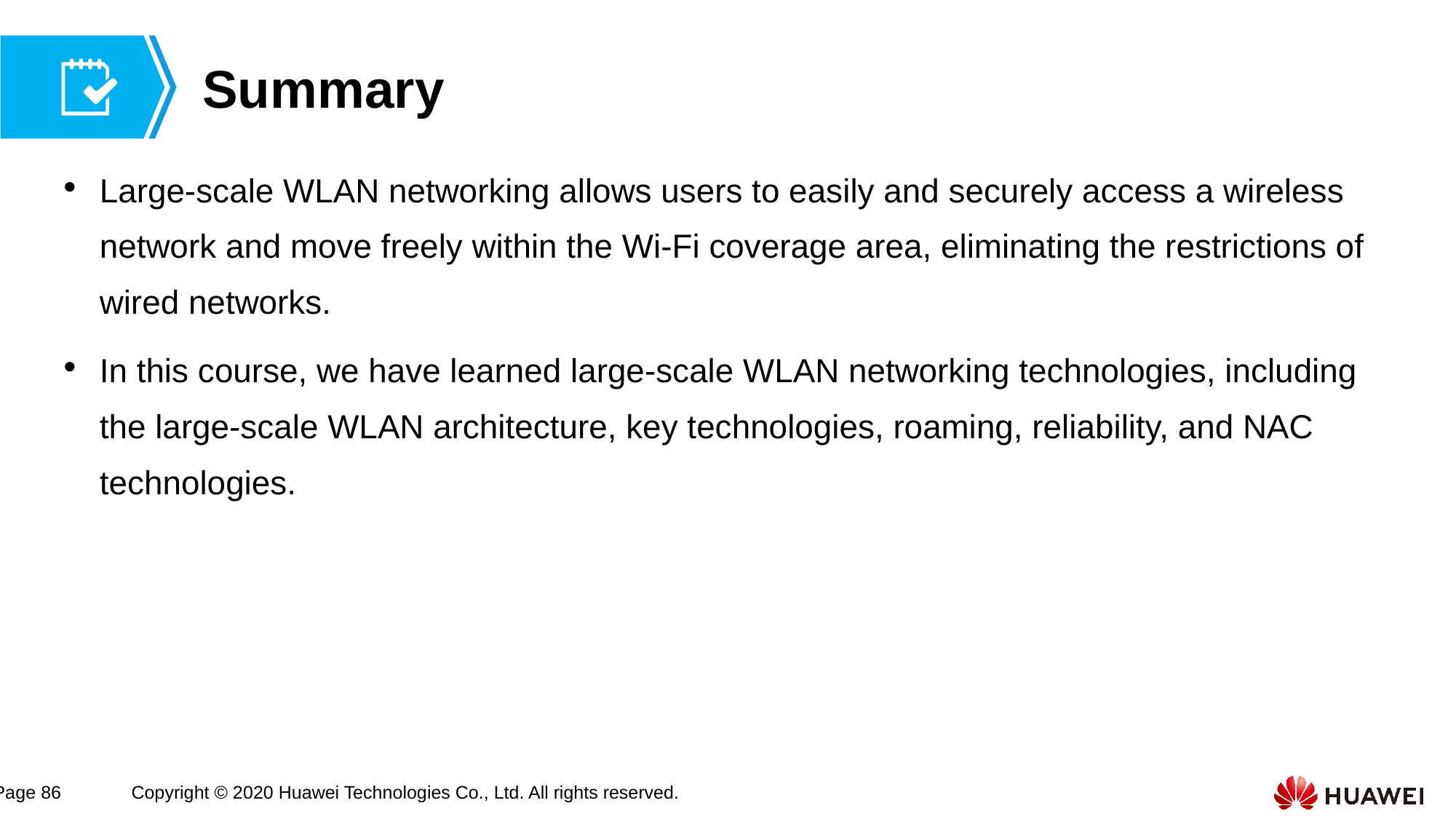

Large-scale WLAN networking allows users to easily and securely access a wireless network and move freely within the Wi-Fi coverage area, eliminating the restrictions of wired networks.
In this course, we have learned large-scale WLAN networking technologies, including the large-scale WLAN architecture, key technologies, roaming, reliability, and NAC technologies.